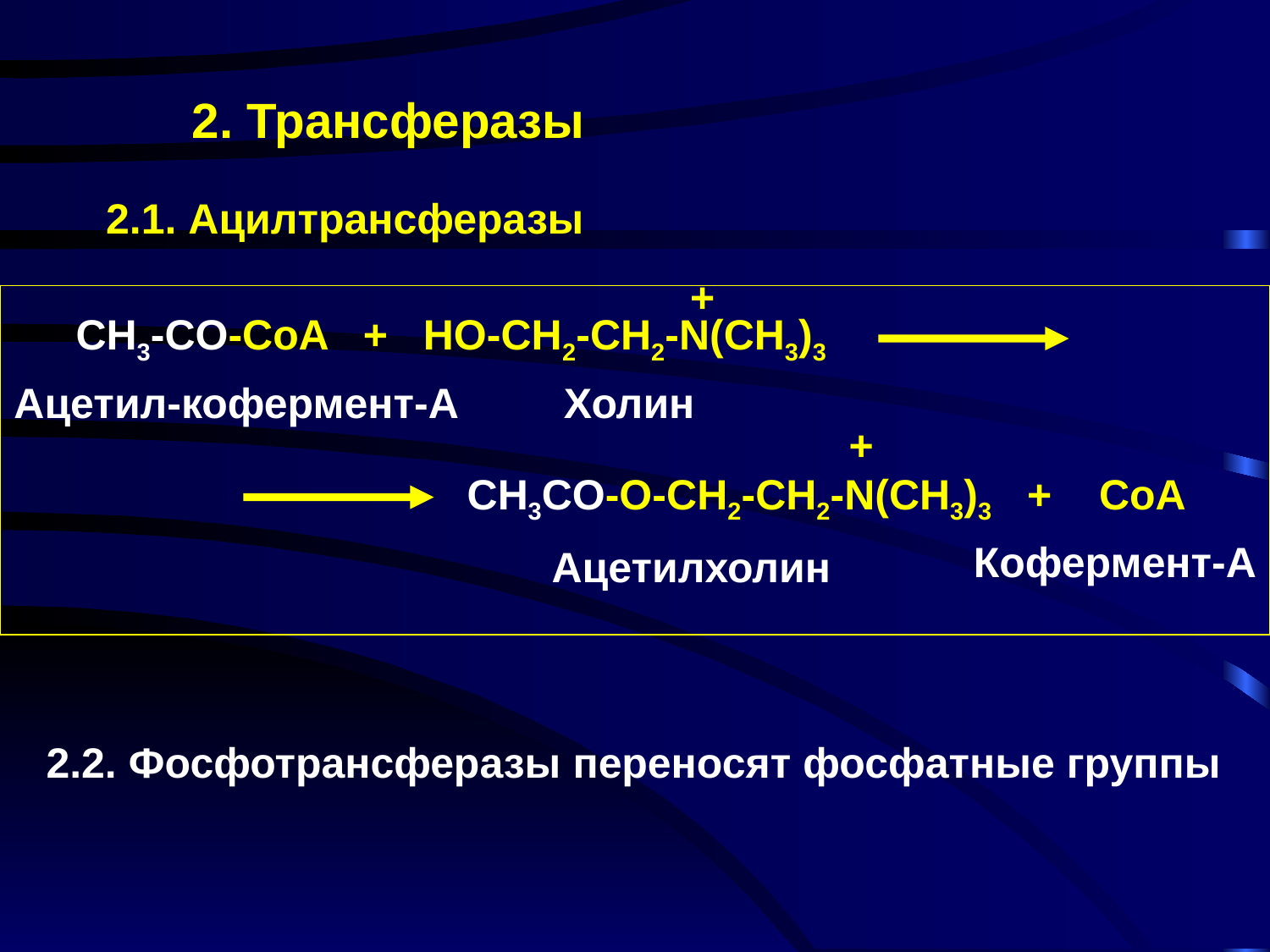

2. Трансферазы
2.1. Ацилтрансферазы
+

СH3-CO-CoA   +   HO-CH2-СН2-N(CH3)3

                                 CH3CO-O-CH2-СН2-N(CH3)3   +    CoA

Ацетил-кофермент-А
Холин
+

Кофермент-А
Ацетилхолин
2.2. Фосфотрансферазы переносят фосфатные группы